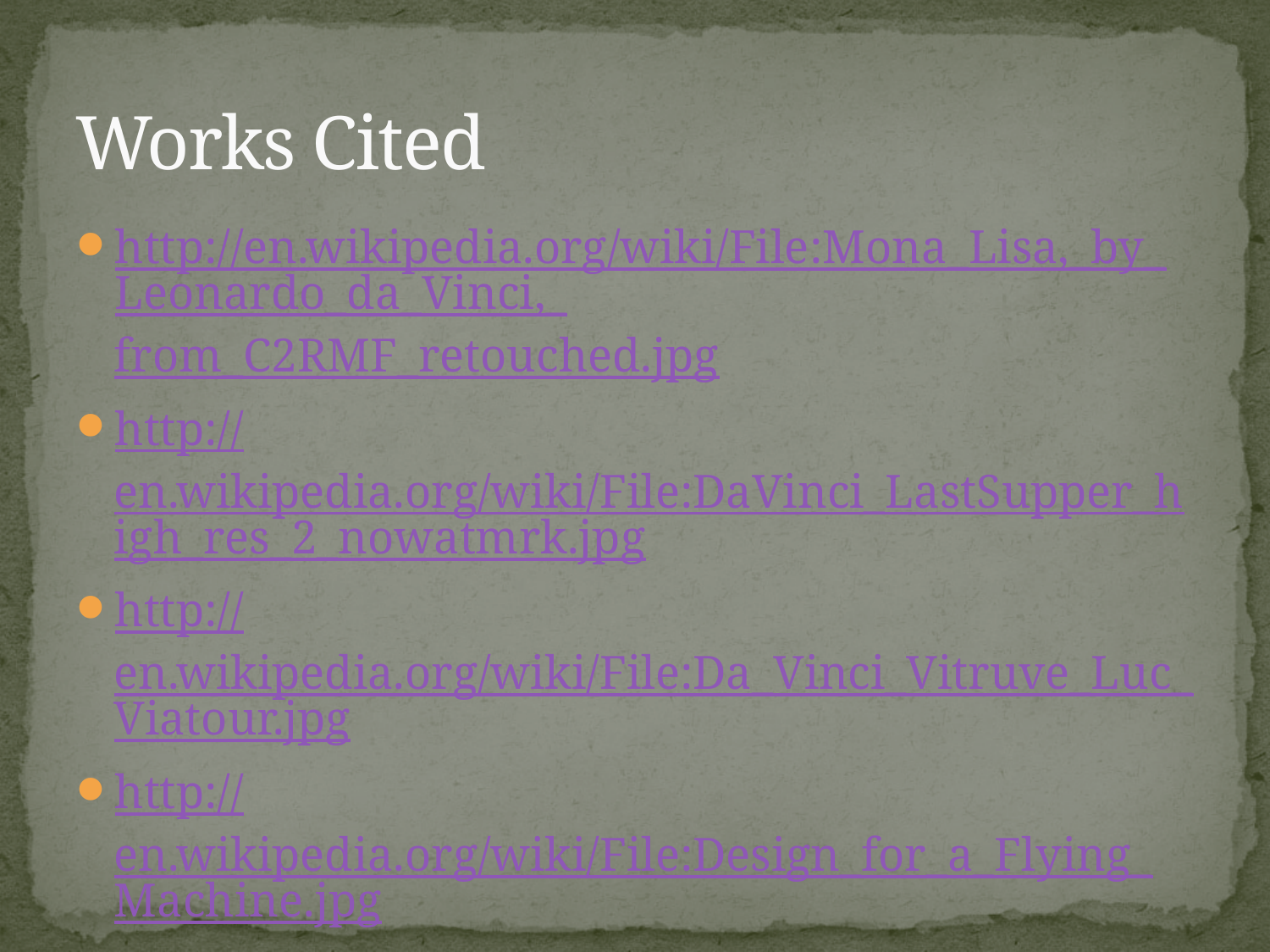

# Works Cited
http://en.wikipedia.org/wiki/File:Mona_Lisa,_by_Leonardo_da_Vinci,_from_C2RMF_retouched.jpg
http://en.wikipedia.org/wiki/File:DaVinci_LastSupper_high_res_2_nowatmrk.jpg
http://en.wikipedia.org/wiki/File:Da_Vinci_Vitruve_Luc_Viatour.jpg
http://en.wikipedia.org/wiki/File:Design_for_a_Flying_Machine.jpg
http://en.wikipedia.org/wiki/File:Vinci_casa_Leonardo.jpg